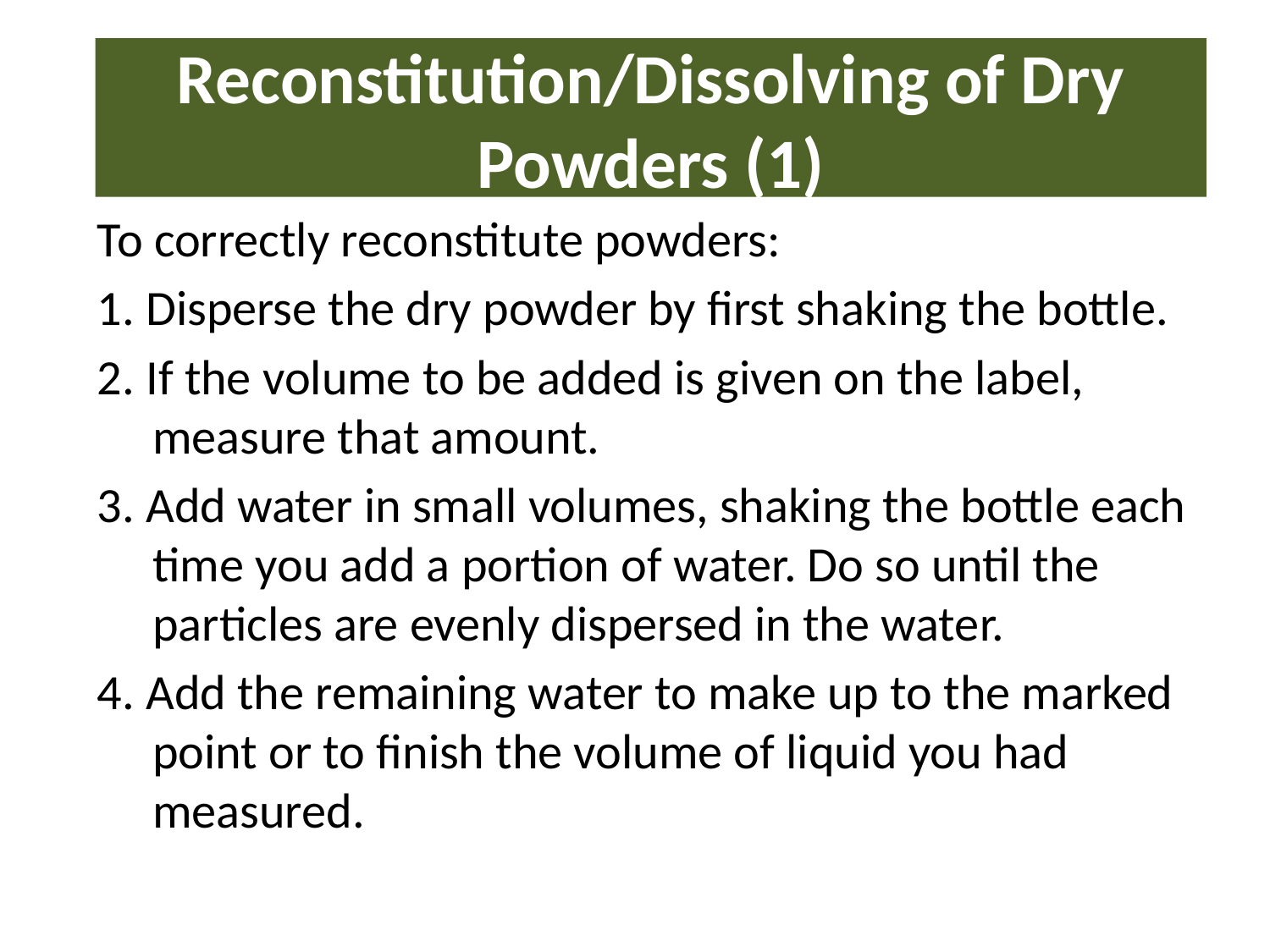

# Reconstitution/Dissolving of Dry Powders (1)
To correctly reconstitute powders:
1. Disperse the dry powder by first shaking the bottle.
2. If the volume to be added is given on the label, measure that amount.
3. Add water in small volumes, shaking the bottle each time you add a portion of water. Do so until the particles are evenly dispersed in the water.
4. Add the remaining water to make up to the marked point or to finish the volume of liquid you had measured.